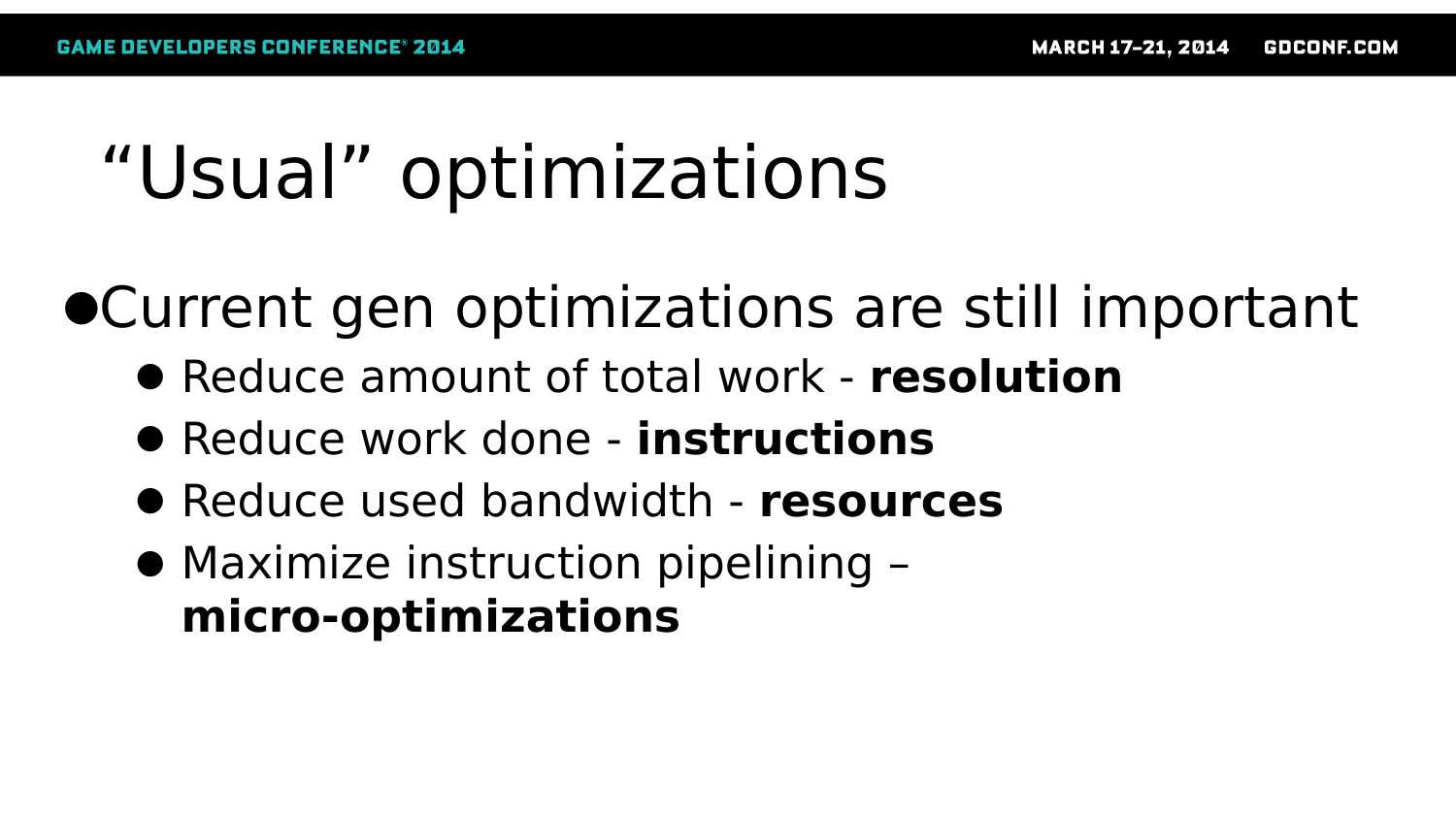

# “Usual” optimizations
Current gen optimizations are still important
Reduce amount of total work - resolution
Reduce work done - instructions
Reduce used bandwidth - resources
Maximize instruction pipelining –
micro-optimizations